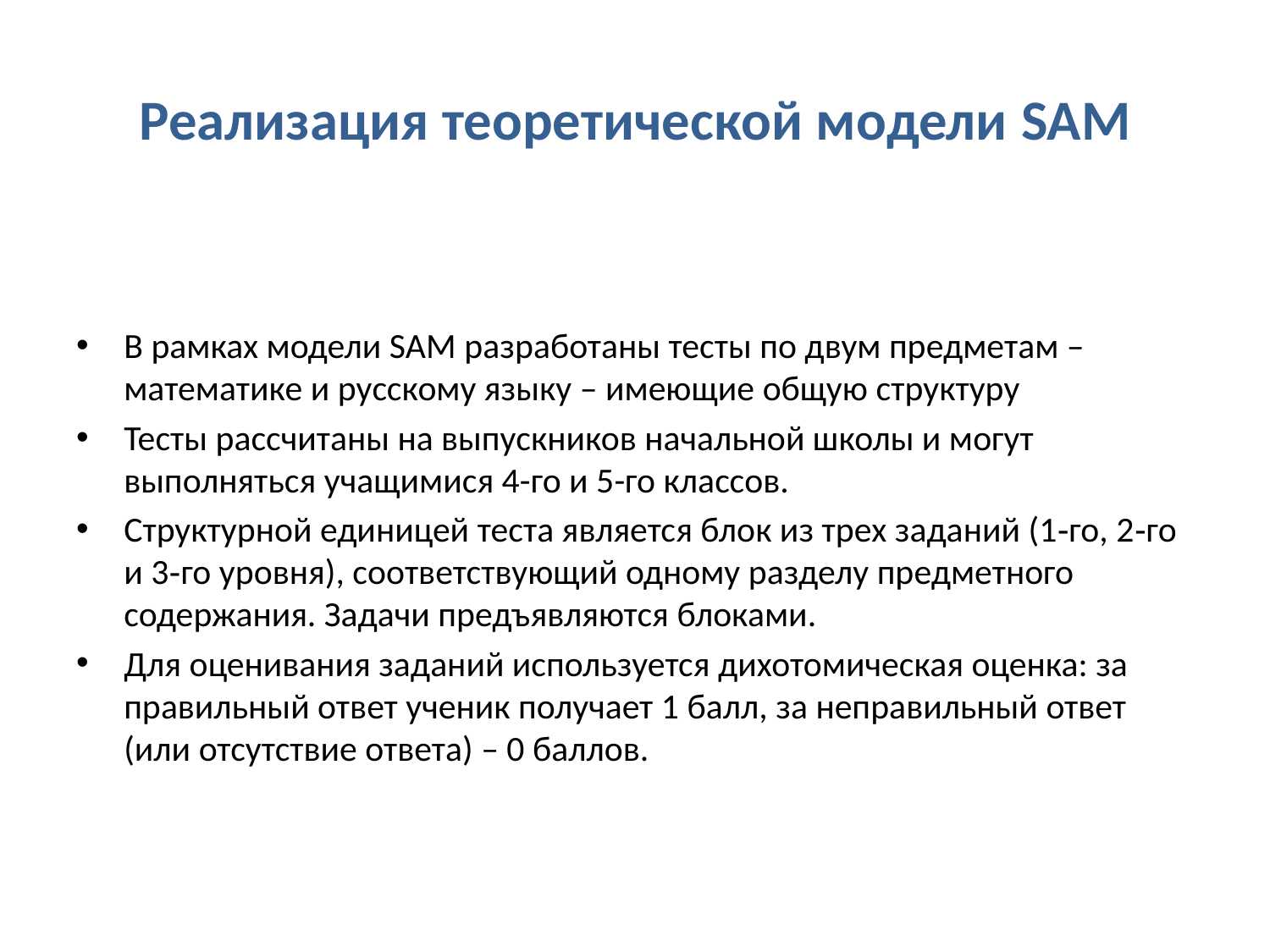

# Реализация теоретической модели SAM

В рамках модели SAM разработаны тесты по двум предметам – математике и русскому языку – имеющие общую структуру
Тесты рассчитаны на выпускников начальной школы и могут выполняться учащимися 4-го и 5-го классов.
Структурной единицей теста является блок из трех заданий (1‑го, 2‑го и 3‑го уровня), соответствующий одному разделу предметного содержания. Задачи предъявляются блоками.
Для оценивания заданий используется дихотомическая оценка: за правильный ответ ученик получает 1 балл, за неправильный ответ (или отсутствие ответа) – 0 баллов.